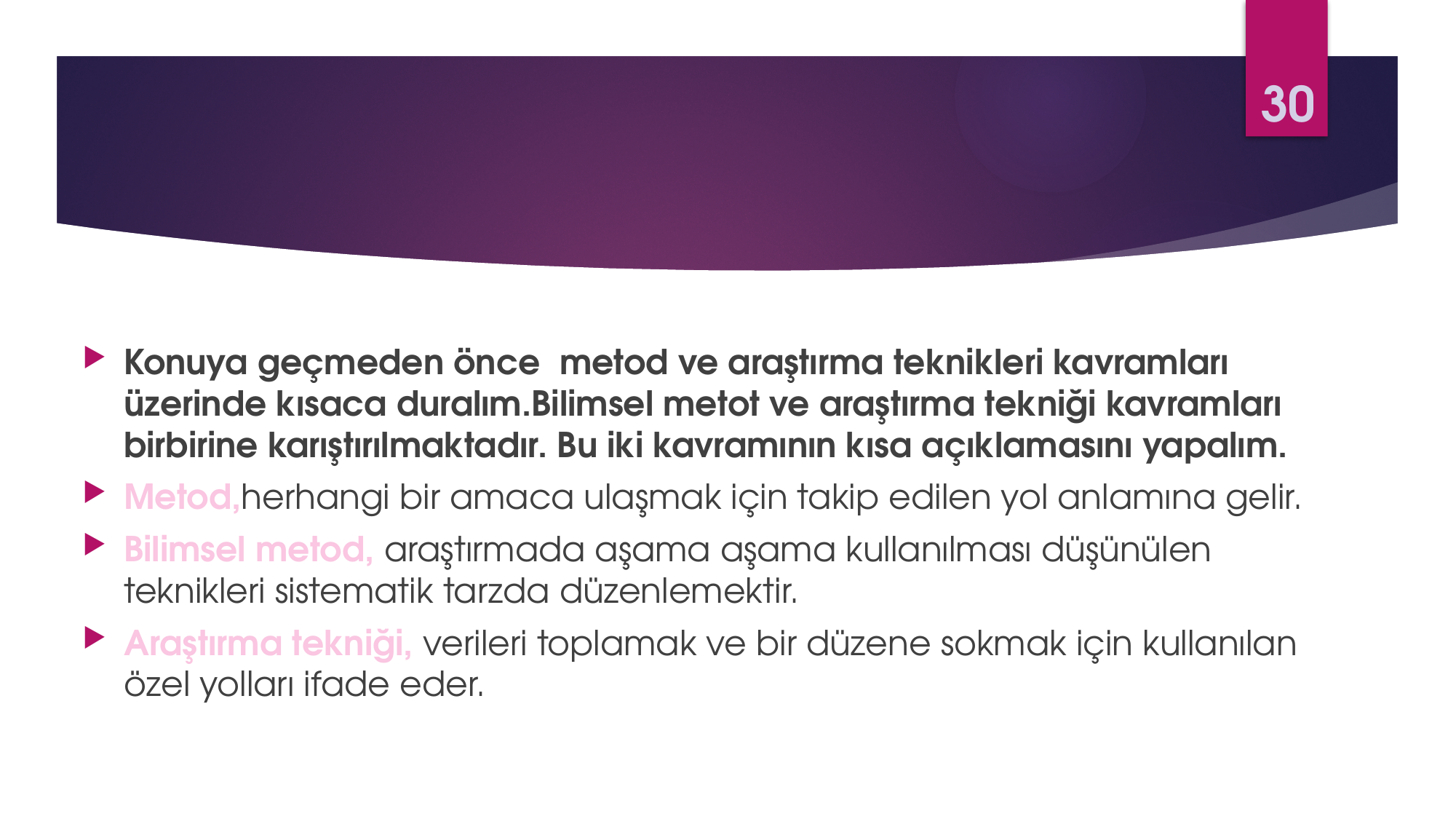

30
Konuya geçmeden önce  metod ve araştırma teknikleri kavramları üzerinde kısaca duralım.Bilimsel metot ve araştırma tekniği kavramları birbirine karıştırılmaktadır. Bu iki kavramının kısa açıklamasını yapalım.
Metod,herhangi bir amaca ulaşmak için takip edilen yol anlamına gelir.
Bilimsel metod, araştırmada aşama aşama kullanılması düşünülen teknikleri sistematik tarzda düzenlemektir.
Araştırma tekniği, verileri toplamak ve bir düzene sokmak için kullanılan özel yolları ifade eder.